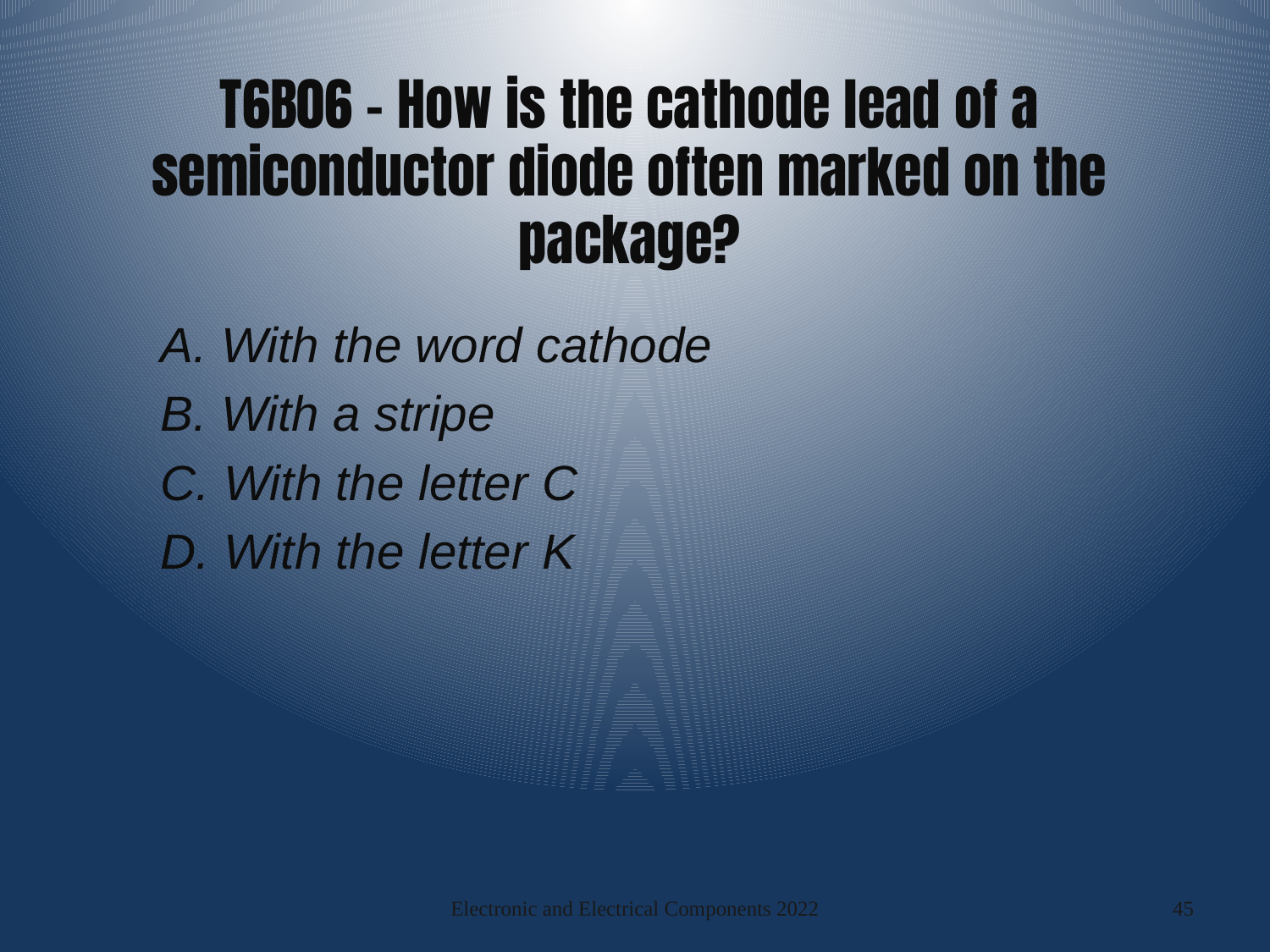

# T6B06 - How is the cathode lead of a semiconductor diode often marked on the package?
A. With the word cathode
B. With a stripe
C. With the letter C
D. With the letter K
Electronic and Electrical Components 2022
45